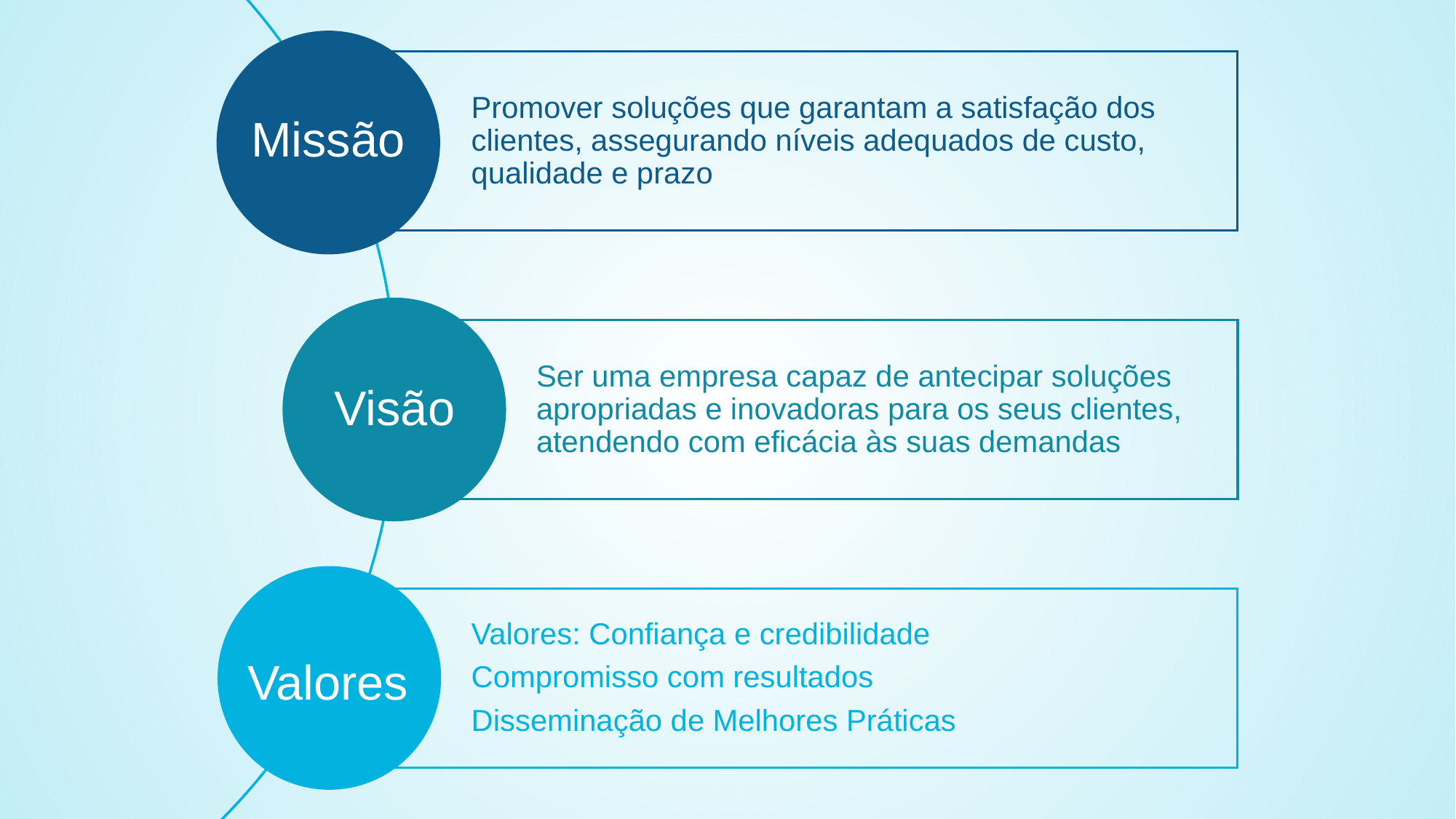

Promover soluções que garantam a satisfação dos clientes, assegurando níveis adequados de custo, qualidade e prazo
Ser uma empresa capaz de antecipar soluções apropriadas e inovadoras para os seus clientes, atendendo com eficácia às suas demandas
Valores: Confiança e credibilidade
Compromisso com resultados
Disseminação de Melhores Práticas
Missão
Visão
Valores